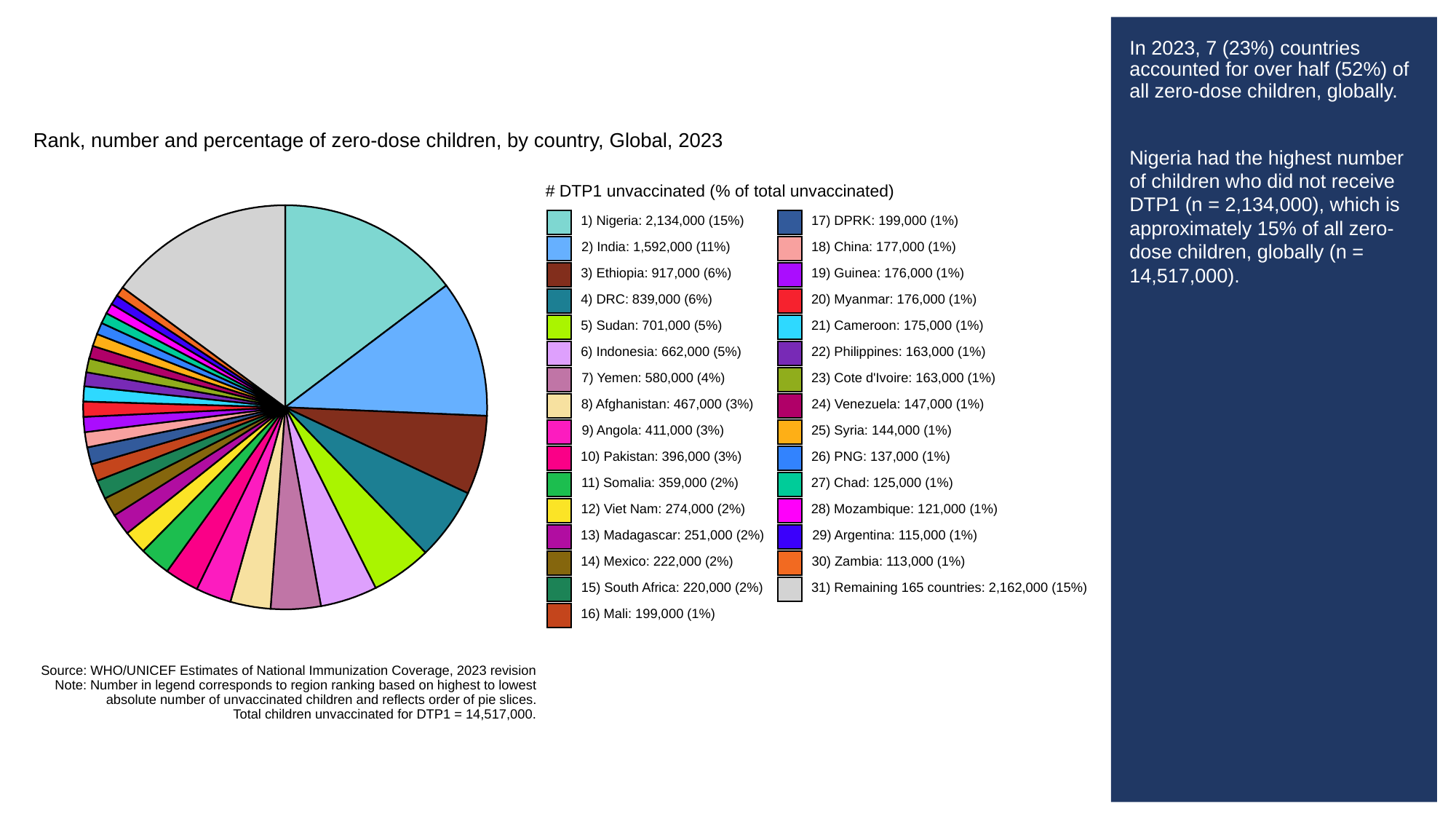

# In 2023, 7 (23%) countries accounted for over half (52%) of all zero-dose children, globally.

Nigeria had the highest number of children who did not receive DTP1 (n = 2,134,000), which is approximately 15% of all zero-dose children, globally (n = 14,517,000).

Rank, number and percentage of zero-dose children, by country, Global, 2023
# DTP1 unvaccinated (% of total unvaccinated)

1) Nigeria: 2,134,000 (15%)
17) DPRK: 199,000 (1%)

2) India: 1,592,000 (11%)
18) China: 177,000 (1%)

3) Ethiopia: 917,000 (6%)
19) Guinea: 176,000 (1%)

4) DRC: 839,000 (6%)
20) Myanmar: 176,000 (1%)

5) Sudan: 701,000 (5%)
21) Cameroon: 175,000 (1%)

6) Indonesia: 662,000 (5%)
22) Philippines: 163,000 (1%)

7) Yemen: 580,000 (4%)
23) Cote d'Ivoire: 163,000 (1%)

8) Afghanistan: 467,000 (3%)
24) Venezuela: 147,000 (1%)

9) Angola: 411,000 (3%)
25) Syria: 144,000 (1%)

10) Pakistan: 396,000 (3%)
26) PNG: 137,000 (1%)

11) Somalia: 359,000 (2%)
27) Chad: 125,000 (1%)

12) Viet Nam: 274,000 (2%)
28) Mozambique: 121,000 (1%)

13) Madagascar: 251,000 (2%)
29) Argentina: 115,000 (1%)

14) Mexico: 222,000 (2%)
30) Zambia: 113,000 (1%)

15) South Africa: 220,000 (2%)
31) Remaining 165 countries: 2,162,000 (15%)

16) Mali: 199,000 (1%)
Source: WHO/UNICEF Estimates of National Immunization Coverage, 2023 revision
Note: Number in legend corresponds to region ranking based on highest to lowest
absolute number of unvaccinated children and reflects order of pie slices.
Total children unvaccinated for DTP1 = 14,517,000.